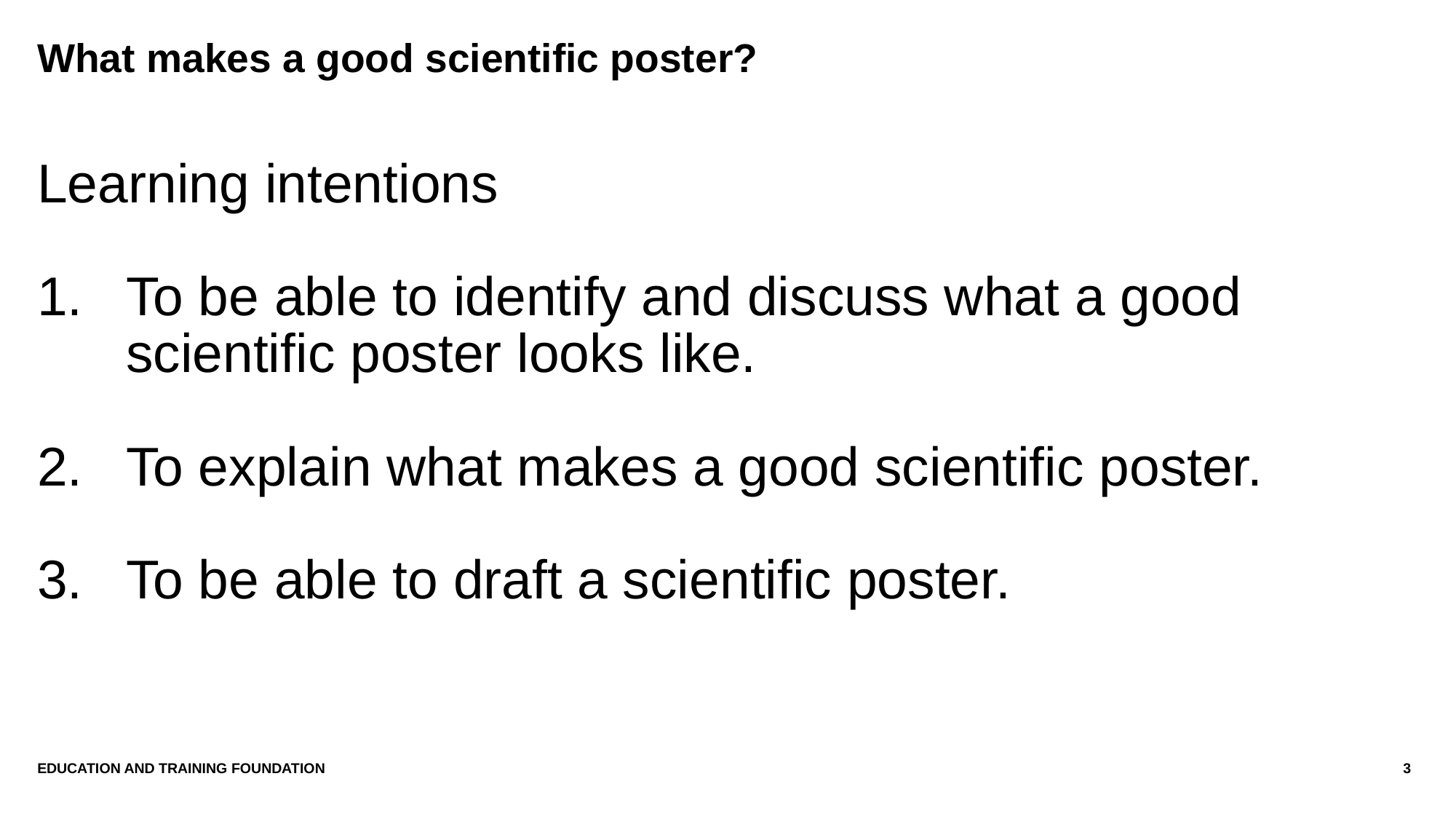

# What makes a good scientific poster?
Learning intentions

To be able to identify and discuss what a good scientific poster looks like.

To explain what makes a good scientific poster.

To be able to draft a scientific poster.

Education and Training Foundation
3